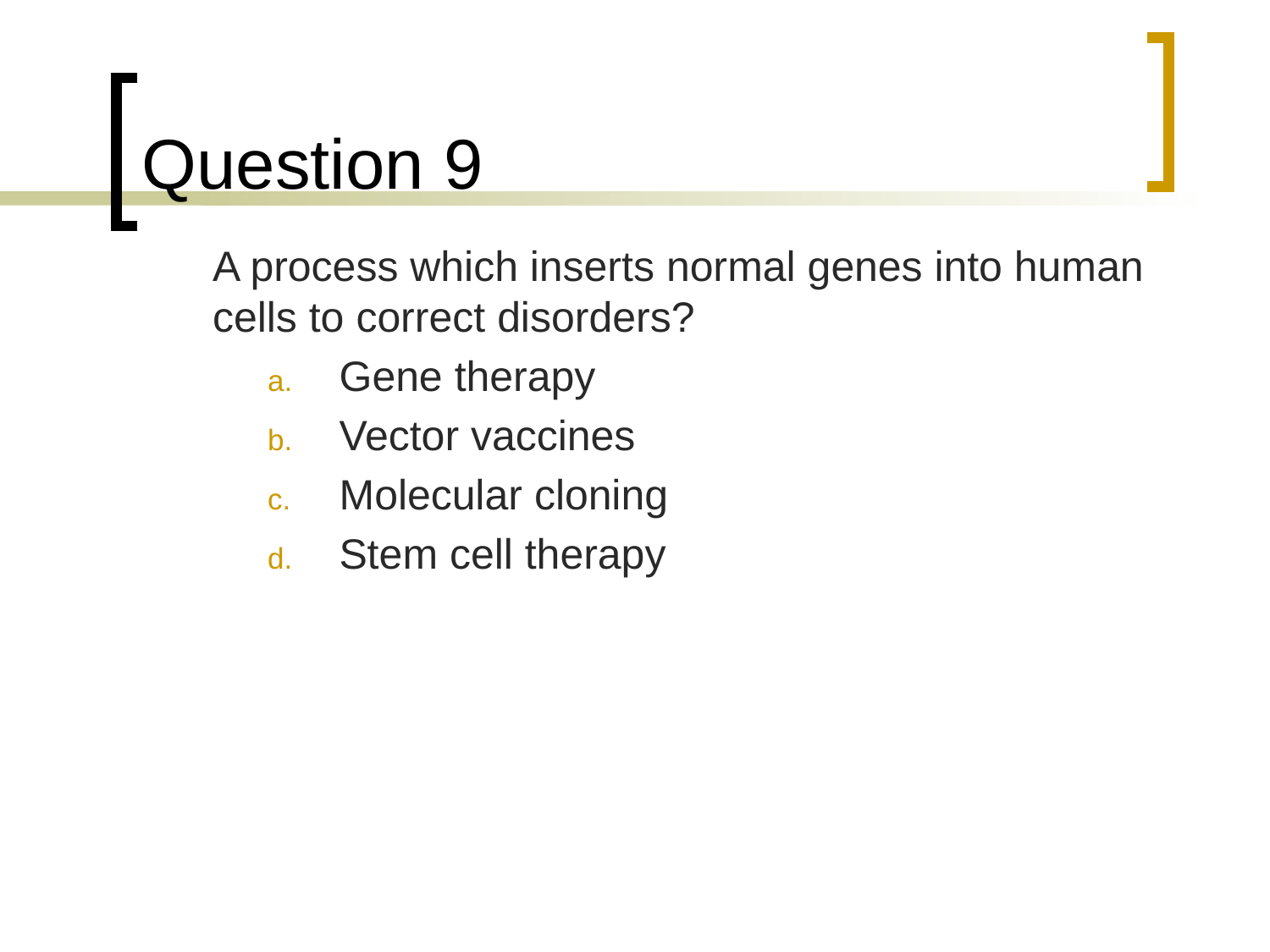

# Question 9
	A process which inserts normal genes into human cells to correct disorders?
Gene therapy
Vector vaccines
Molecular cloning
Stem cell therapy